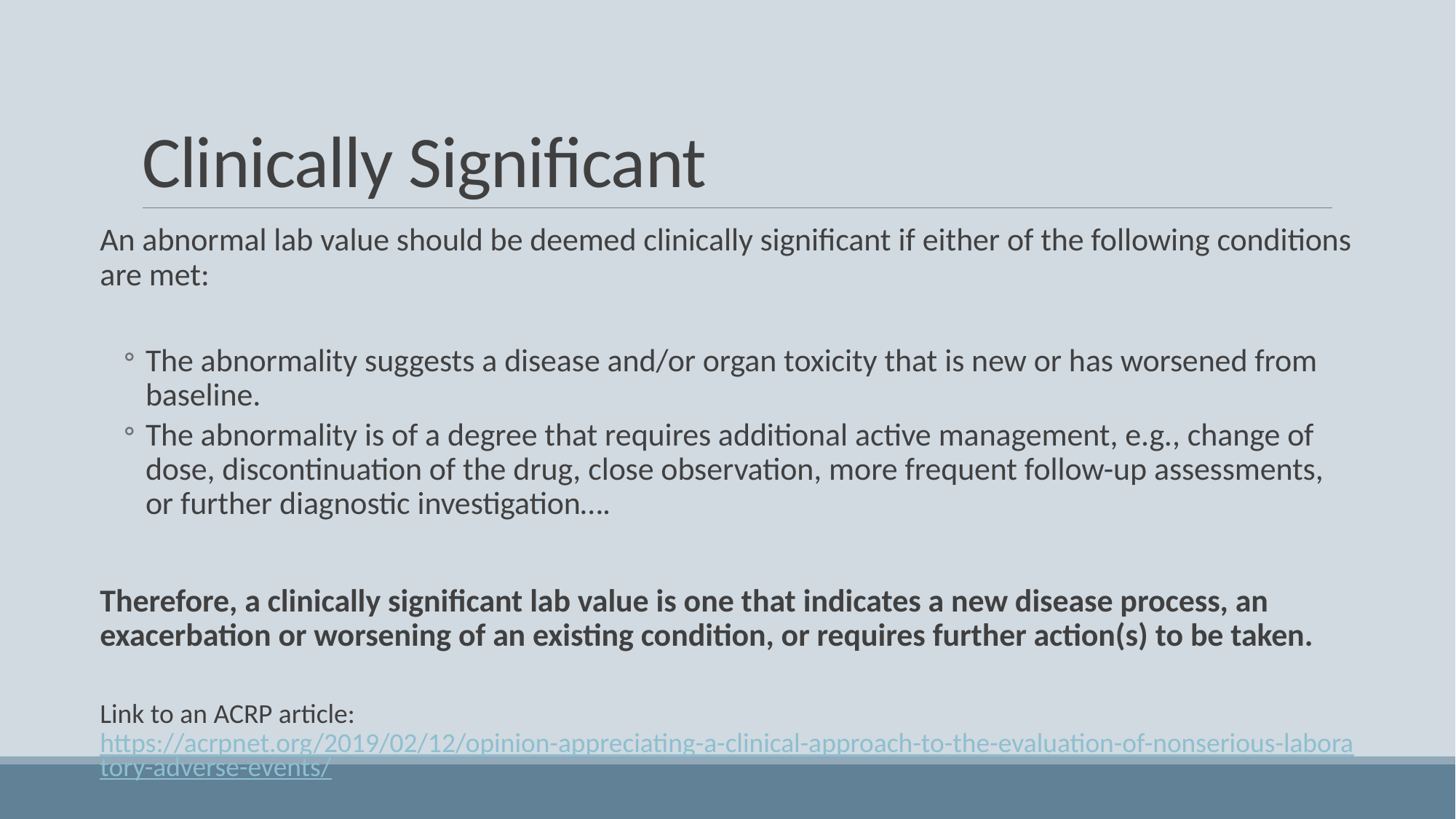

# Clinically Significant
An abnormal lab value should be deemed clinically significant if either of the following conditions are met:

The abnormality suggests a disease and/or organ toxicity that is new or has worsened from baseline.
The abnormality is of a degree that requires additional active management, e.g., change of dose, discontinuation of the drug, close observation, more frequent follow-up assessments, or further diagnostic investigation….

Therefore, a clinically significant lab value is one that indicates a new disease process, an exacerbation or worsening of an existing condition, or requires further action(s) to be taken.

Link to an ACRP article: https://acrpnet.org/2019/02/12/opinion-appreciating-a-clinical-approach-to-the-evaluation-of-nonserious-laboratory-adverse-events/